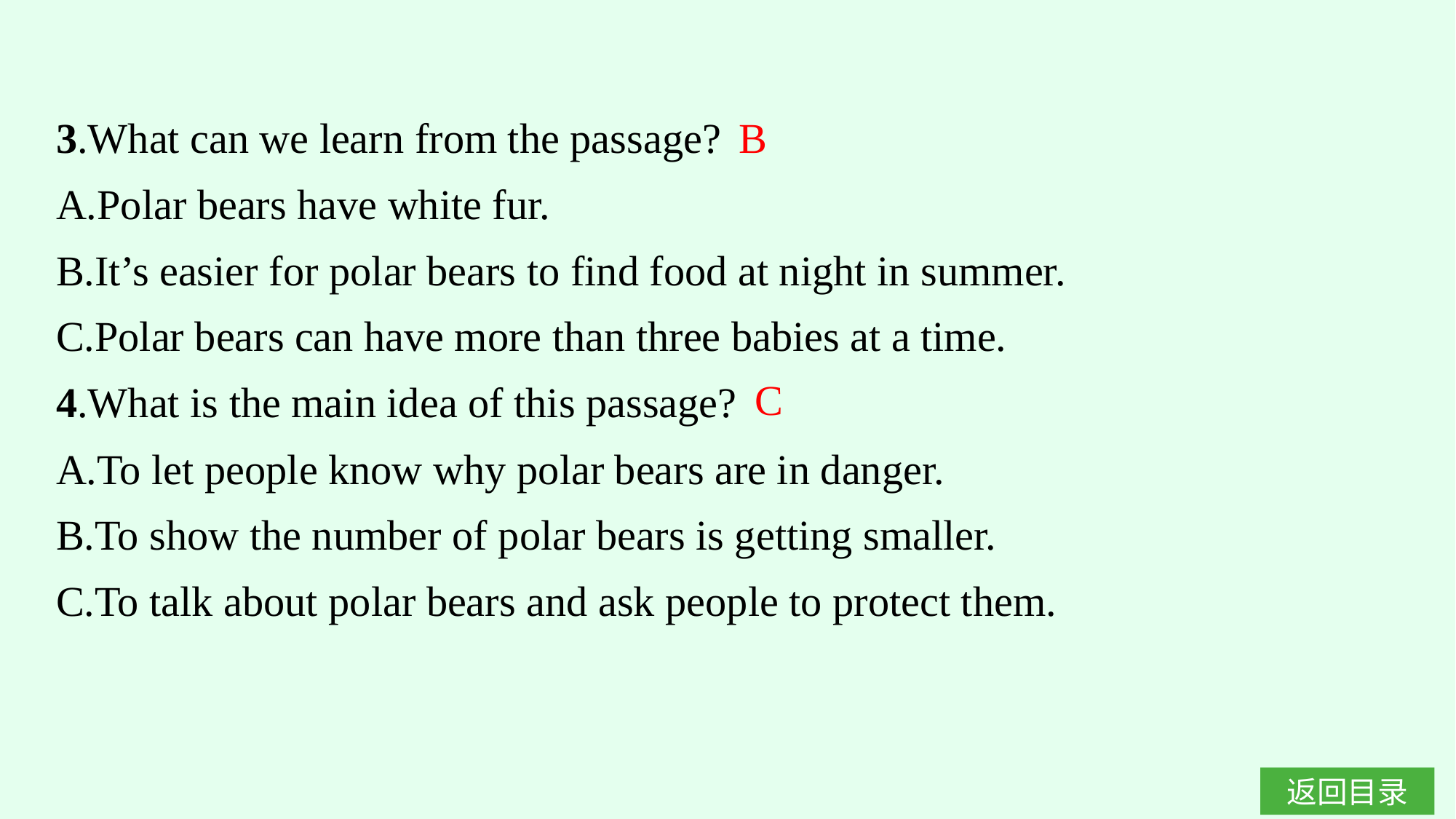

3.What can we learn from the passage?
A.Polar bears have white fur.
B.It’s easier for polar bears to find food at night in summer.
C.Polar bears can have more than three babies at a time.
4.What is the main idea of this passage?
A.To let people know why polar bears are in danger.
B.To show the number of polar bears is getting smaller.
C.To talk about polar bears and ask people to protect them.
B
C